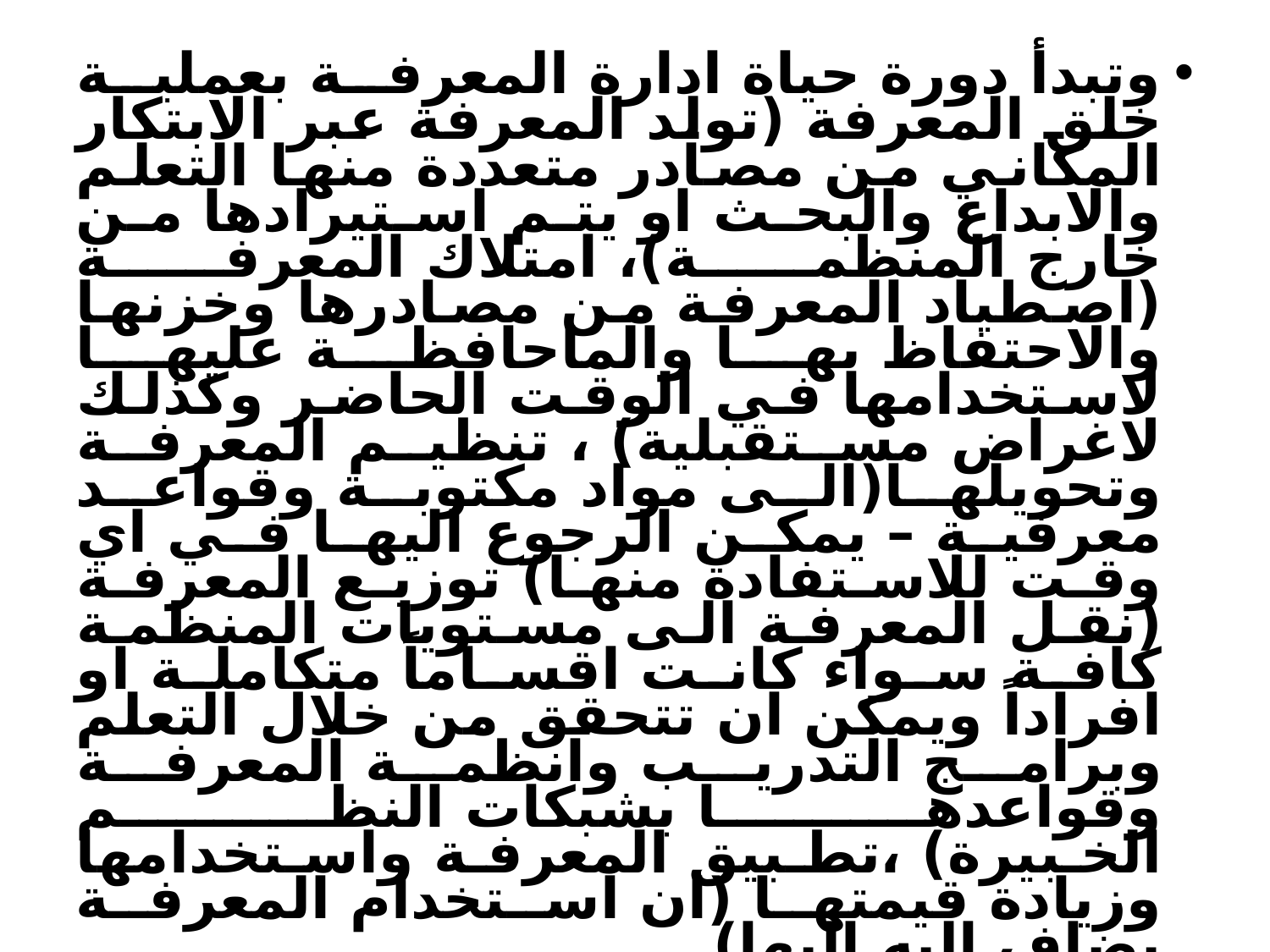

وتبدأ دورة حياة ادارة المعرفة بعملية خلق المعرفة (تولد المعرفة عبر الابتكار المكاني من مصادر متعددة منها التعلم والابداع والبحث او يتم استيرادها من خارج المنظمة)، امتلاك المعرفة (اصطياد المعرفة من مصادرها وخزنها والاحتفاظ بها والماحافظة عليها لاستخدامها في الوقت الحاضر وكذلك لاغراض مستقبلية) ، تنظيم المعرفة وتحويلها(الى مواد مكتوبة وقواعد معرفية – يمكن الرجوع اليها في اي وقت للاستفادة منها) توزيع المعرفة (نقل المعرفة الى مستويات المنظمة كافة سواء كانت اقساماً متكاملة او افراداً ويمكن ان تتحقق من خلال التعلم وبرامج التدريب وانظمة المعرفة وقواعدها بشبكات النظم الخبيرة) ،تطبيق المعرفة واستخدامها وزيادة قيمتها (ان استخدام المعرفة يضاف اليه اليها)
عند التطبيق قيمة وتصبح اساساً للتعلم والابتكار